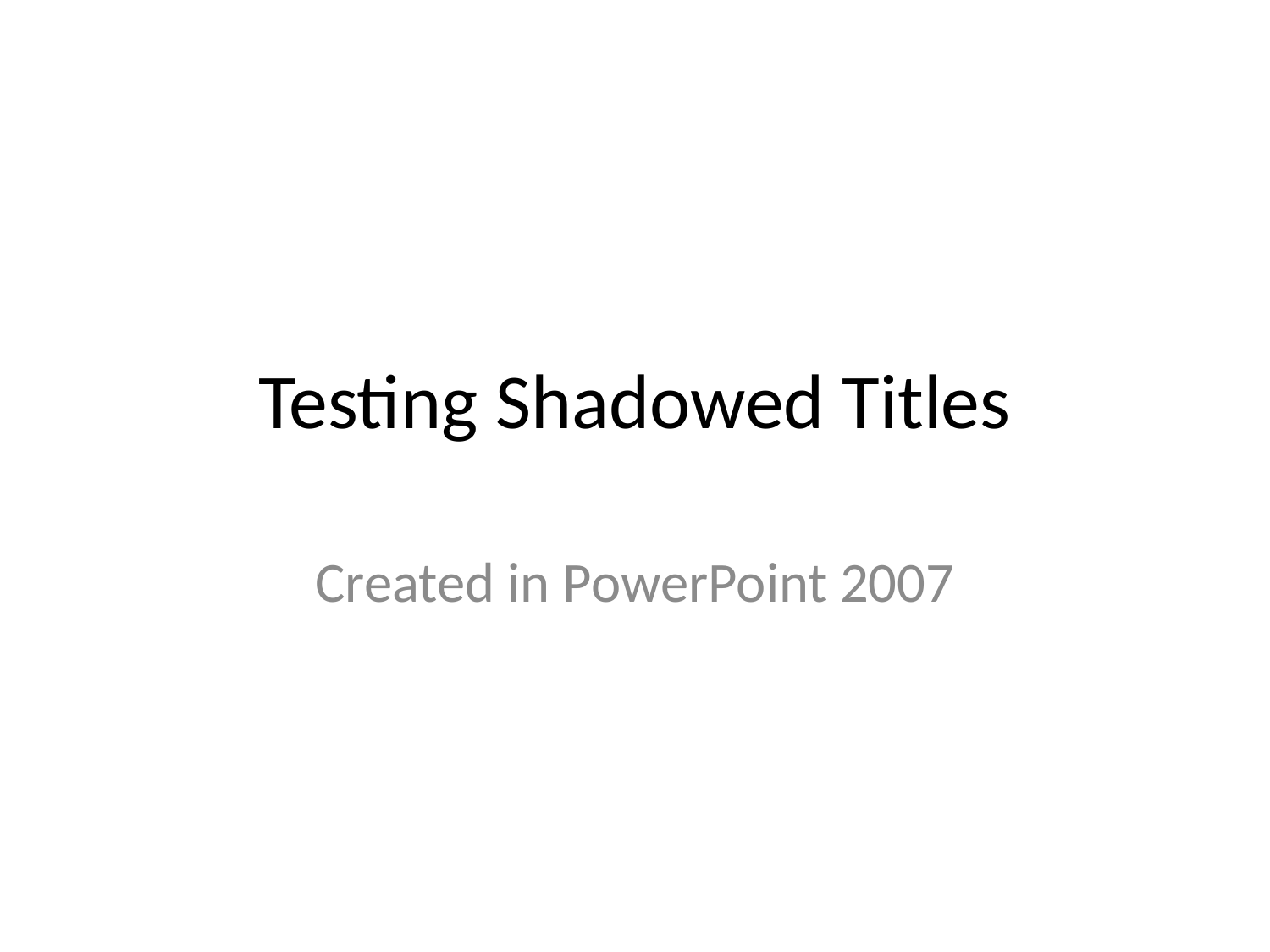

# Testing Shadowed Titles
Created in PowerPoint 2007